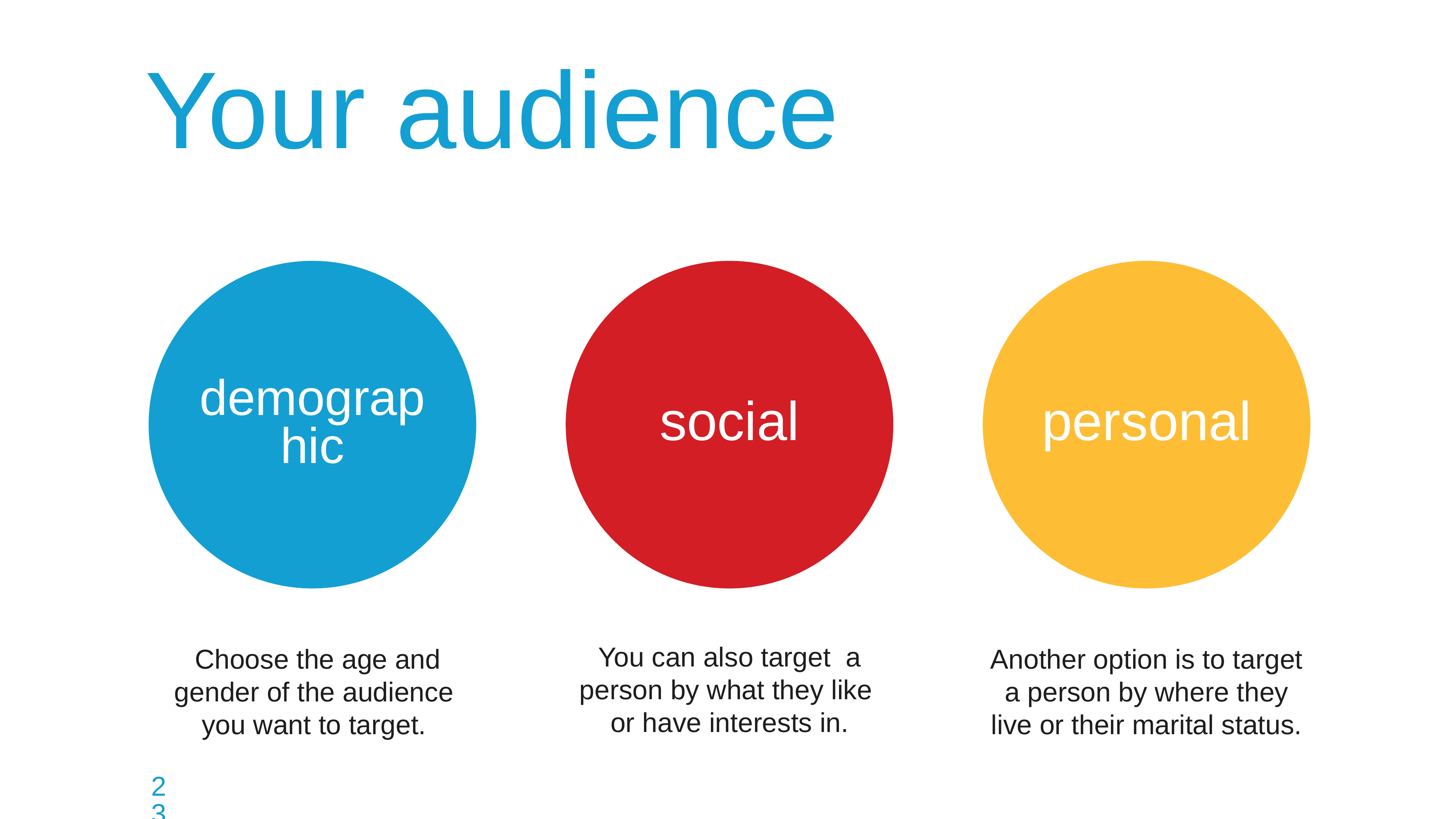

Your audience
demographic
social
personal
You can also target  a person by what they like  or have interests in.
 Choose the age and gender of the audience you want to target.
Another option is to target a person by where they live or their marital status.
23